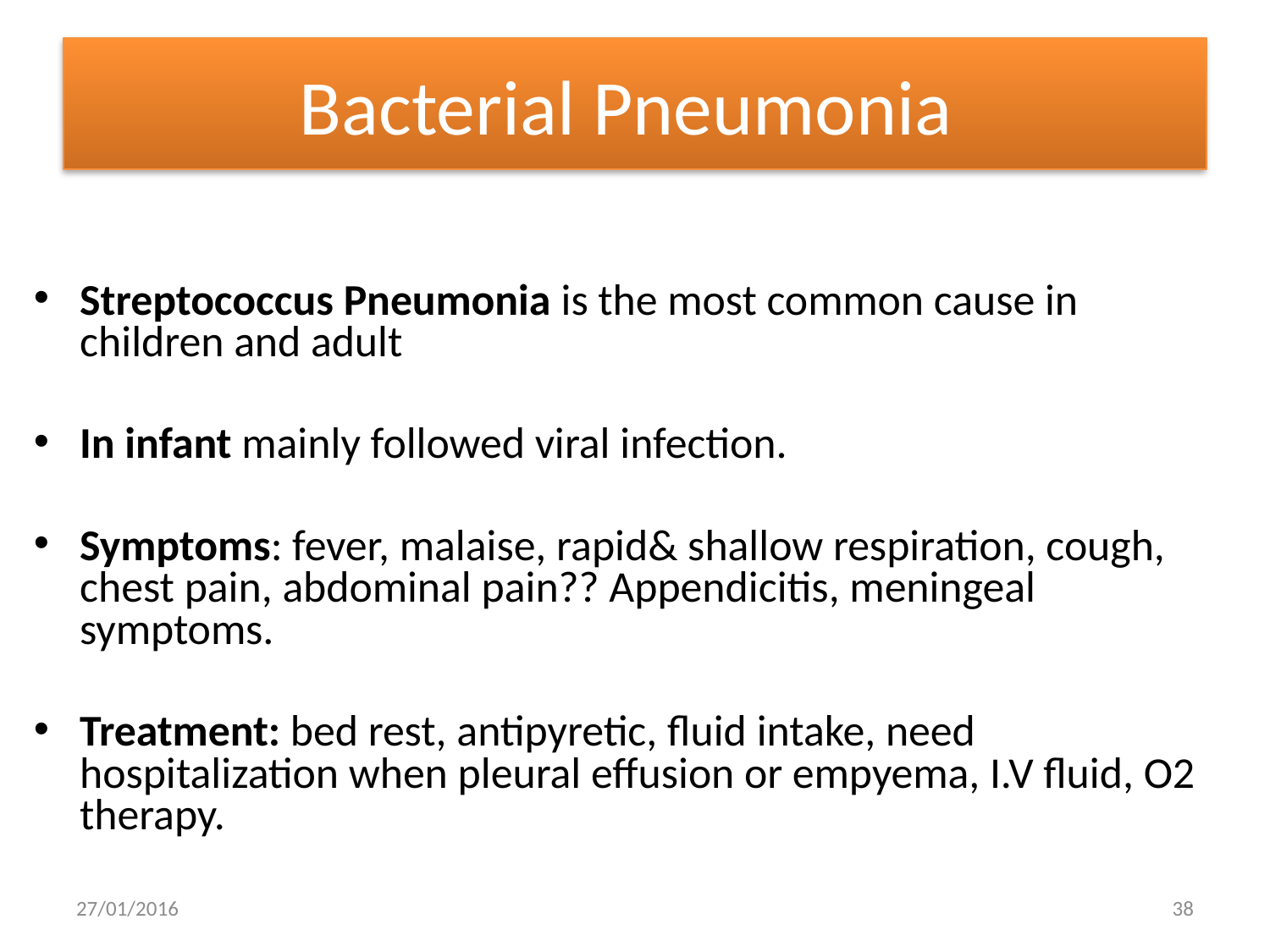

# Bacterial Pneumonia
Streptococcus Pneumonia is the most common cause in children and adult

In infant mainly followed viral infection.

Symptoms: fever, malaise, rapid& shallow respiration, cough, chest pain, abdominal pain?? Appendicitis, meningeal symptoms.

Treatment: bed rest, antipyretic, fluid intake, need hospitalization when pleural effusion or empyema, I.V fluid, O2 therapy.
27/01/2016
38